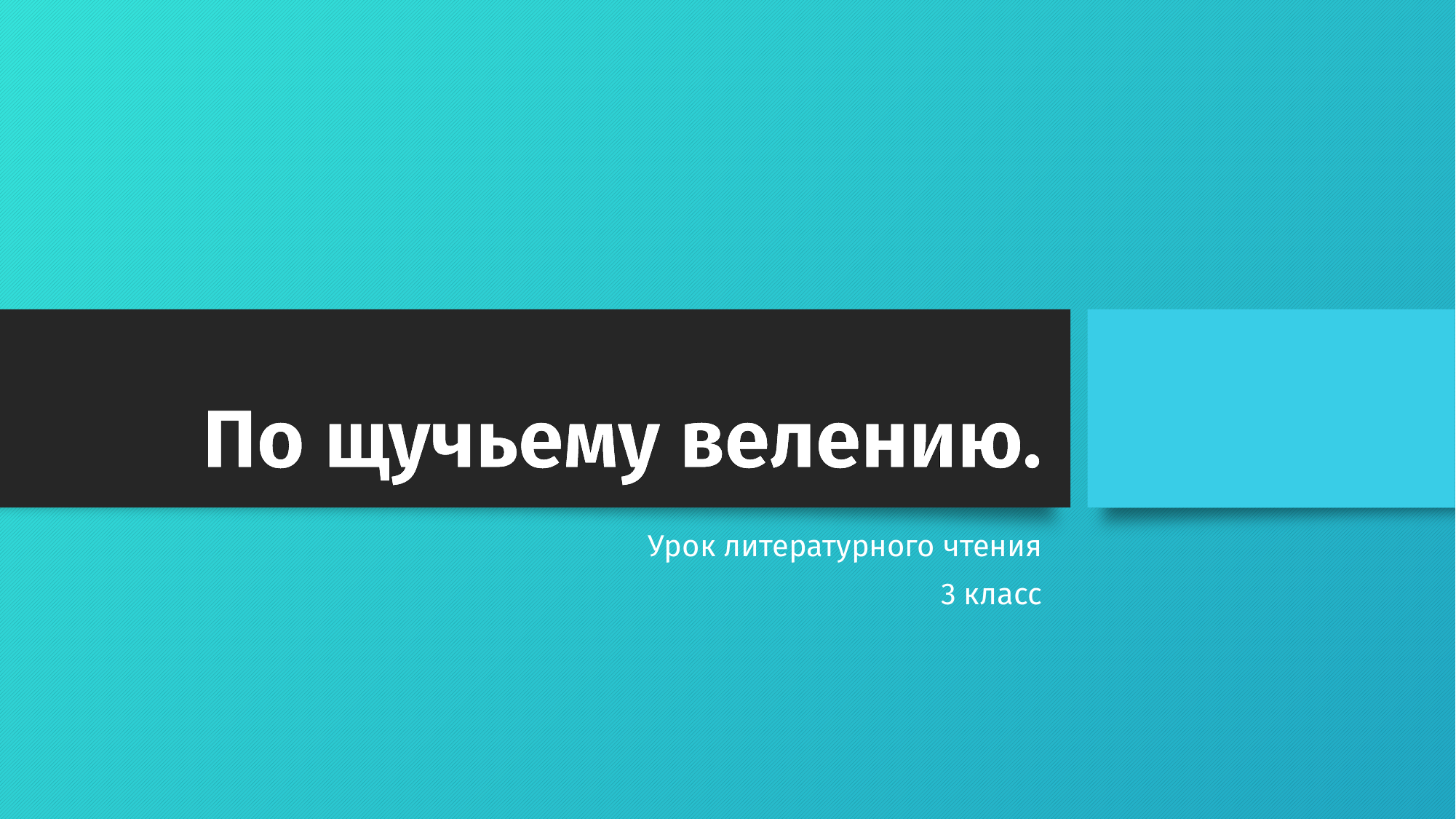

# По щучьему велению.
Урок литературного чтения
3 класс